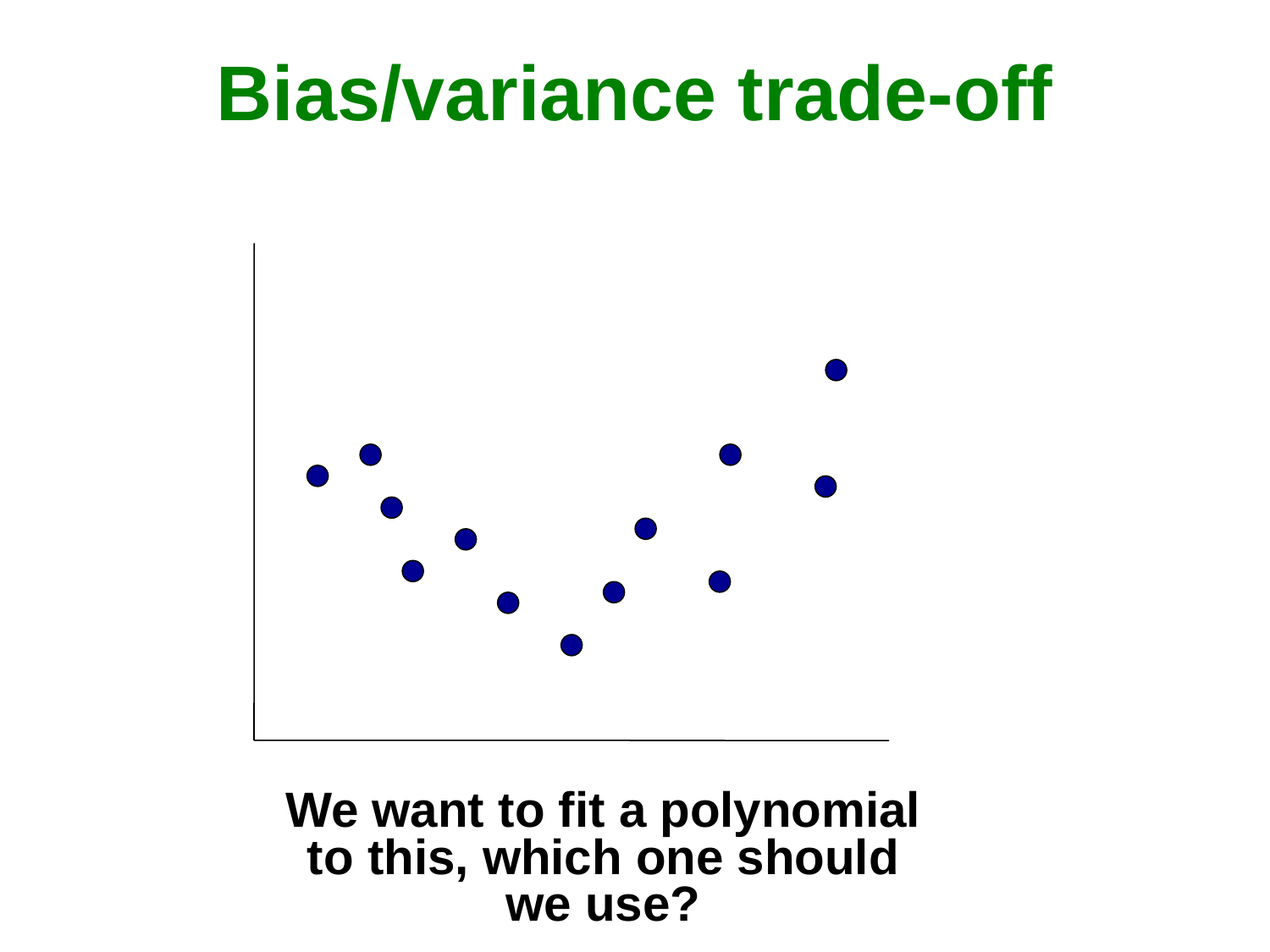

# Bias/variance trade-off

We want to fit a polynomial to this, which one should we use?